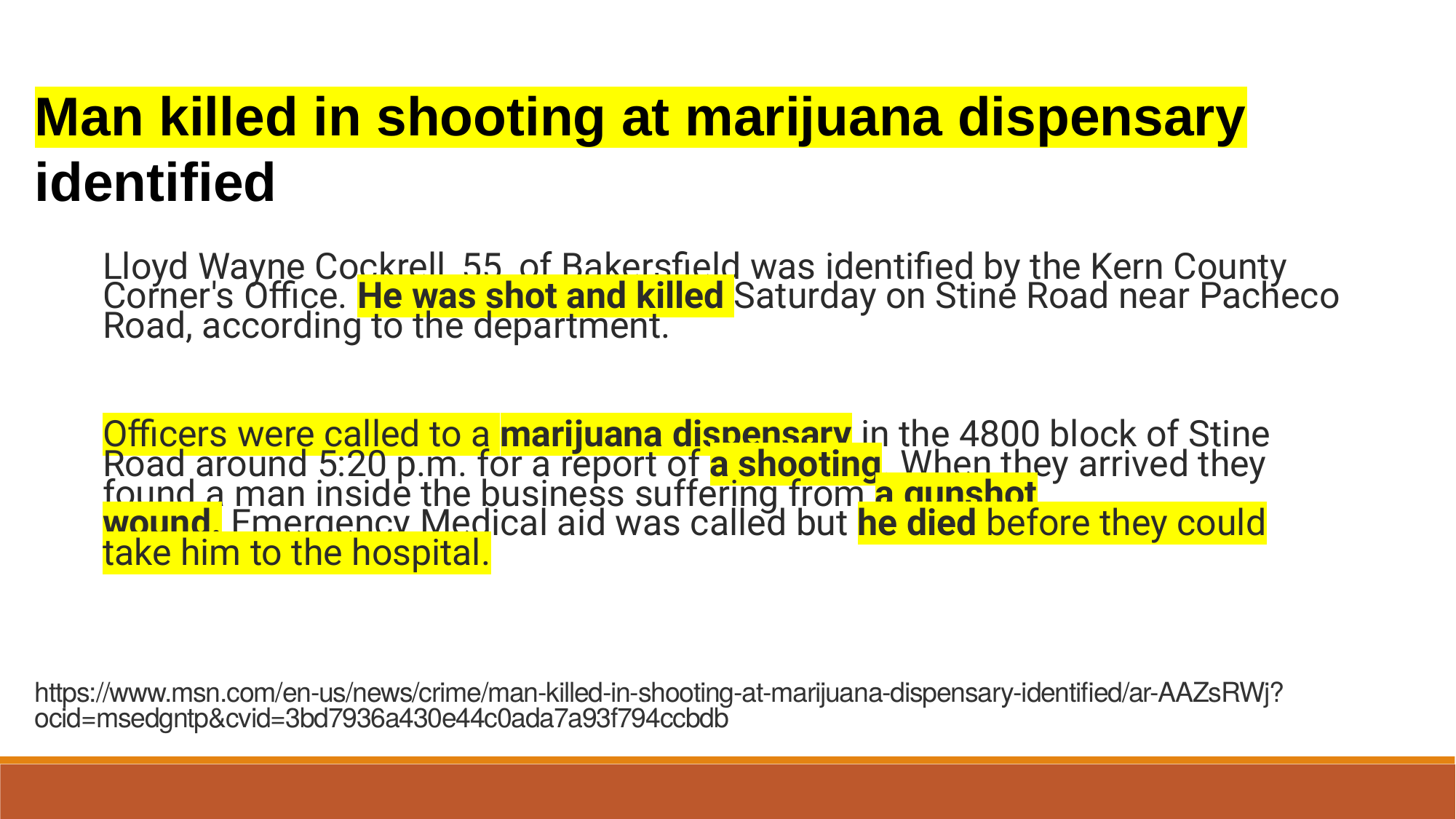

Man killed in shooting at marijuana dispensary identified
Lloyd Wayne Cockrell, 55, of Bakersfield was identified by the Kern County Corner's Office. He was shot and killed Saturday on Stine Road near Pacheco Road, according to the department.
Officers were called to a marijuana dispensary in the 4800 block of Stine Road around 5:20 p.m. for a report of a shooting. When they arrived they found a man inside the business suffering from a gunshot wound. Emergency Medical aid was called but he died before they could take him to the hospital.
https://www.msn.com/en-us/news/crime/man-killed-in-shooting-at-marijuana-dispensary-identified/ar-AAZsRWj?ocid=msedgntp&cvid=3bd7936a430e44c0ada7a93f794ccbdb